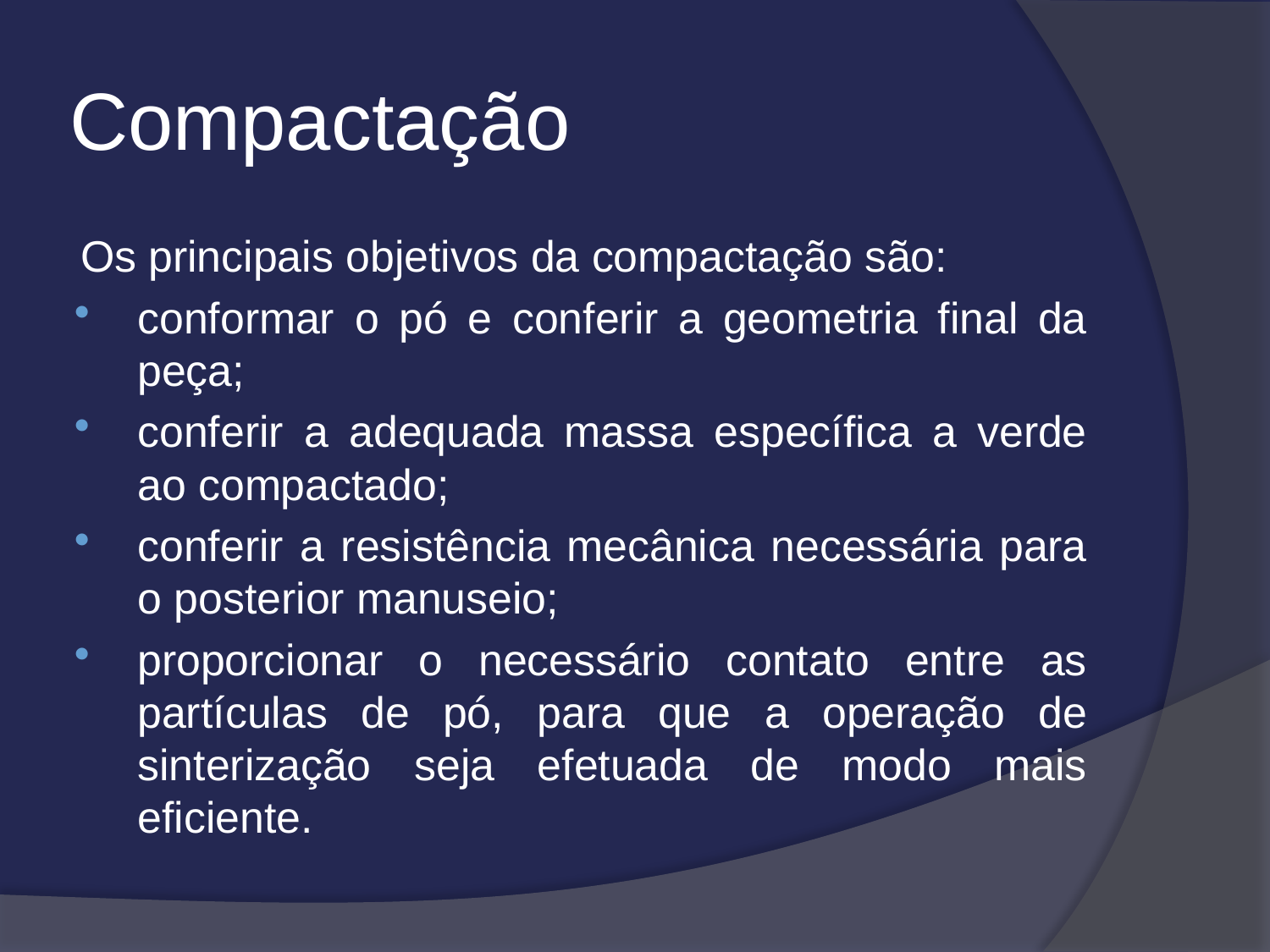

# Compactação
Os principais objetivos da compactação são:
conformar o pó e conferir a geometria final da peça;
conferir a adequada massa específica a verde ao compactado;
conferir a resistência mecânica necessária para o posterior manuseio;
proporcionar o necessário contato entre as partículas de pó, para que a operação de sinterização seja efetuada de modo mais eficiente.